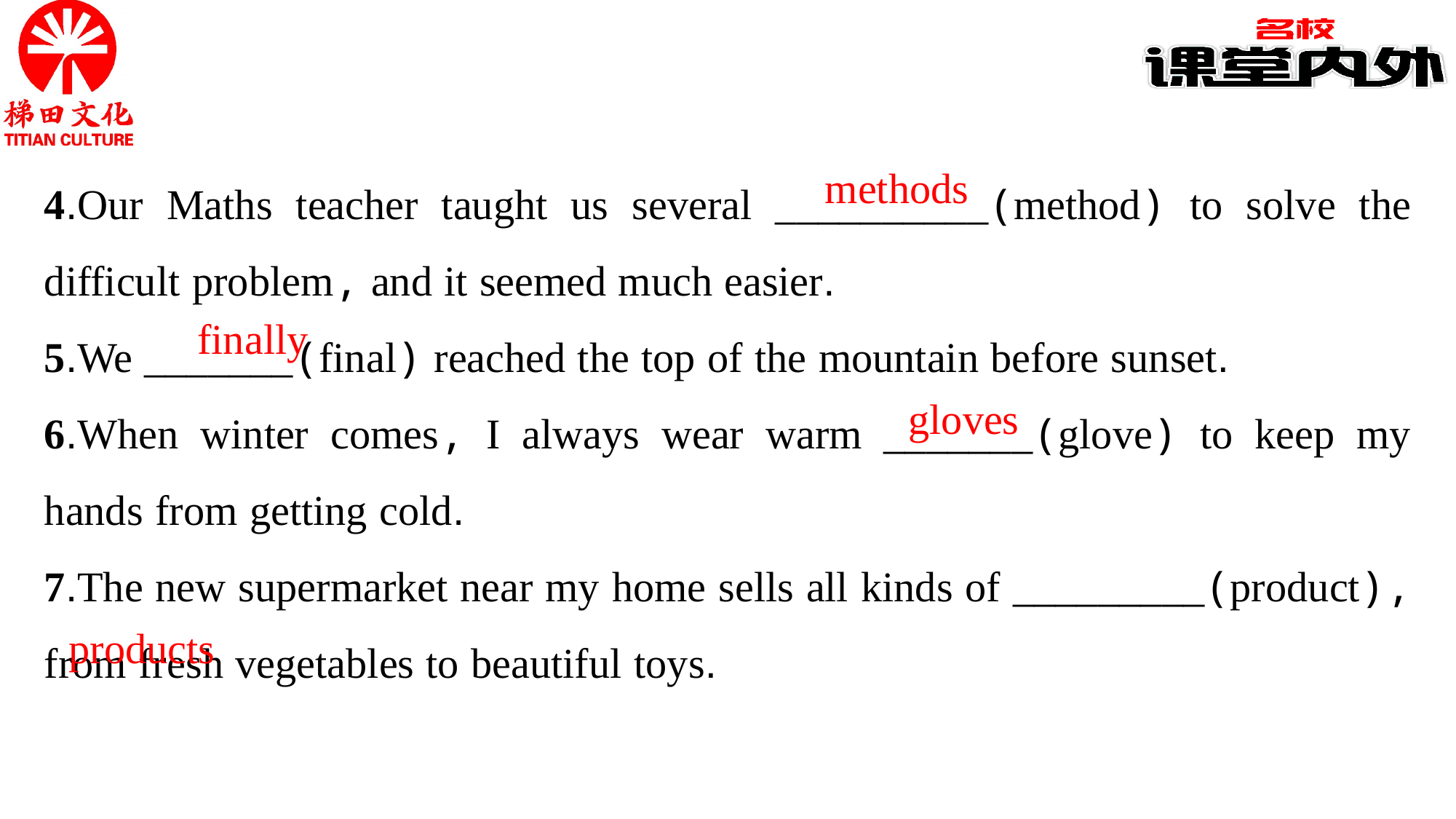

4.Our Maths teacher taught us several __________(method) to solve the difficult problem, and it seemed much easier.
5.We _______(final) reached the top of the mountain before sunset.
6.When winter comes, I always wear warm _______(glove) to keep my hands from getting cold.
7.The new supermarket near my home sells all kinds of _________(product), from fresh vegetables to beautiful toys.
methods
finally
gloves
products